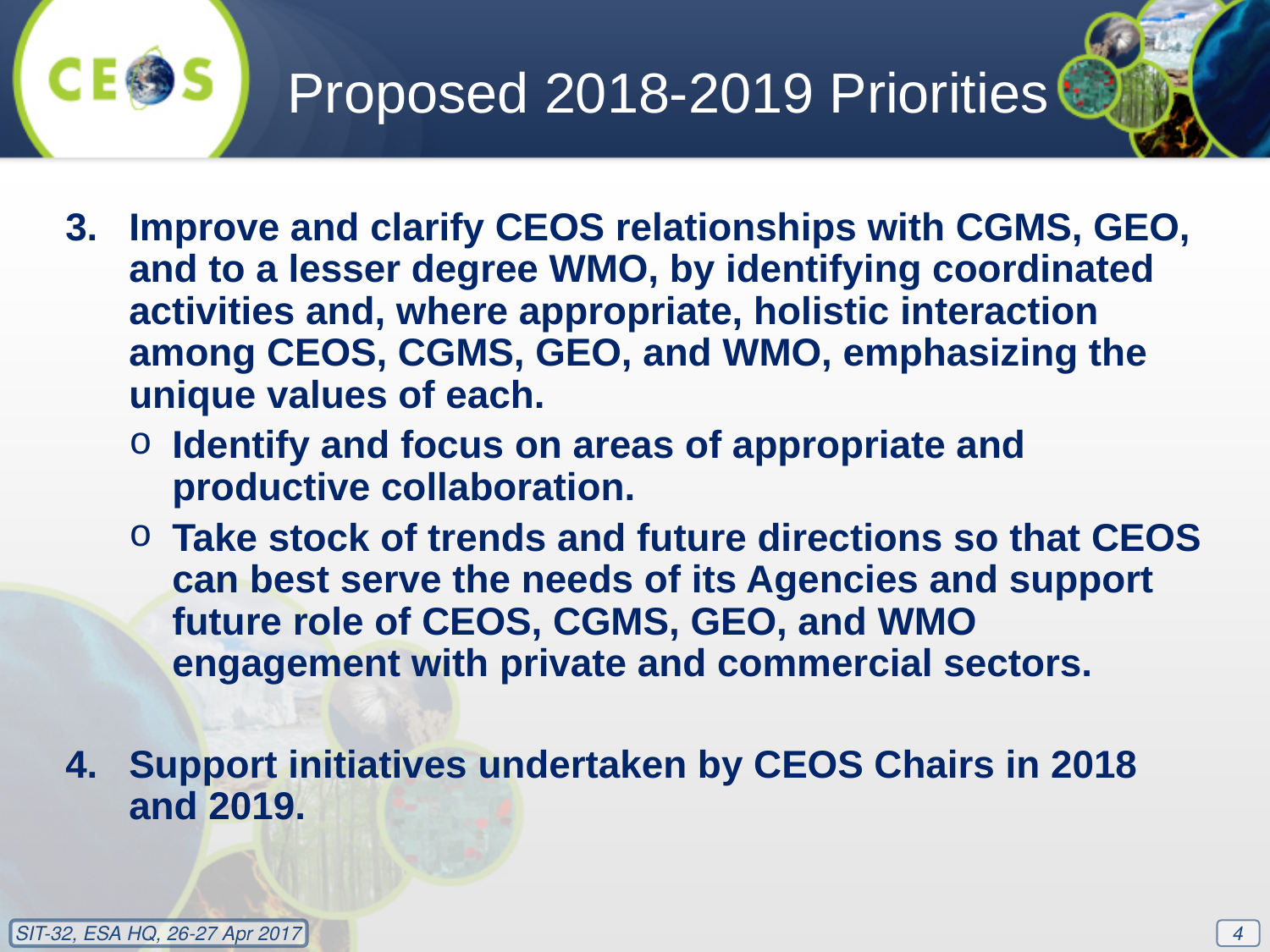

Proposed 2018-2019 Priorities
Improve and clarify CEOS relationships with CGMS, GEO, and to a lesser degree WMO, by identifying coordinated activities and, where appropriate, holistic interaction among CEOS, CGMS, GEO, and WMO, emphasizing the unique values of each.
Identify and focus on areas of appropriate and productive collaboration.
Take stock of trends and future directions so that CEOS can best serve the needs of its Agencies and support future role of CEOS, CGMS, GEO, and WMO engagement with private and commercial sectors.

Support initiatives undertaken by CEOS Chairs in 2018 and 2019.
4